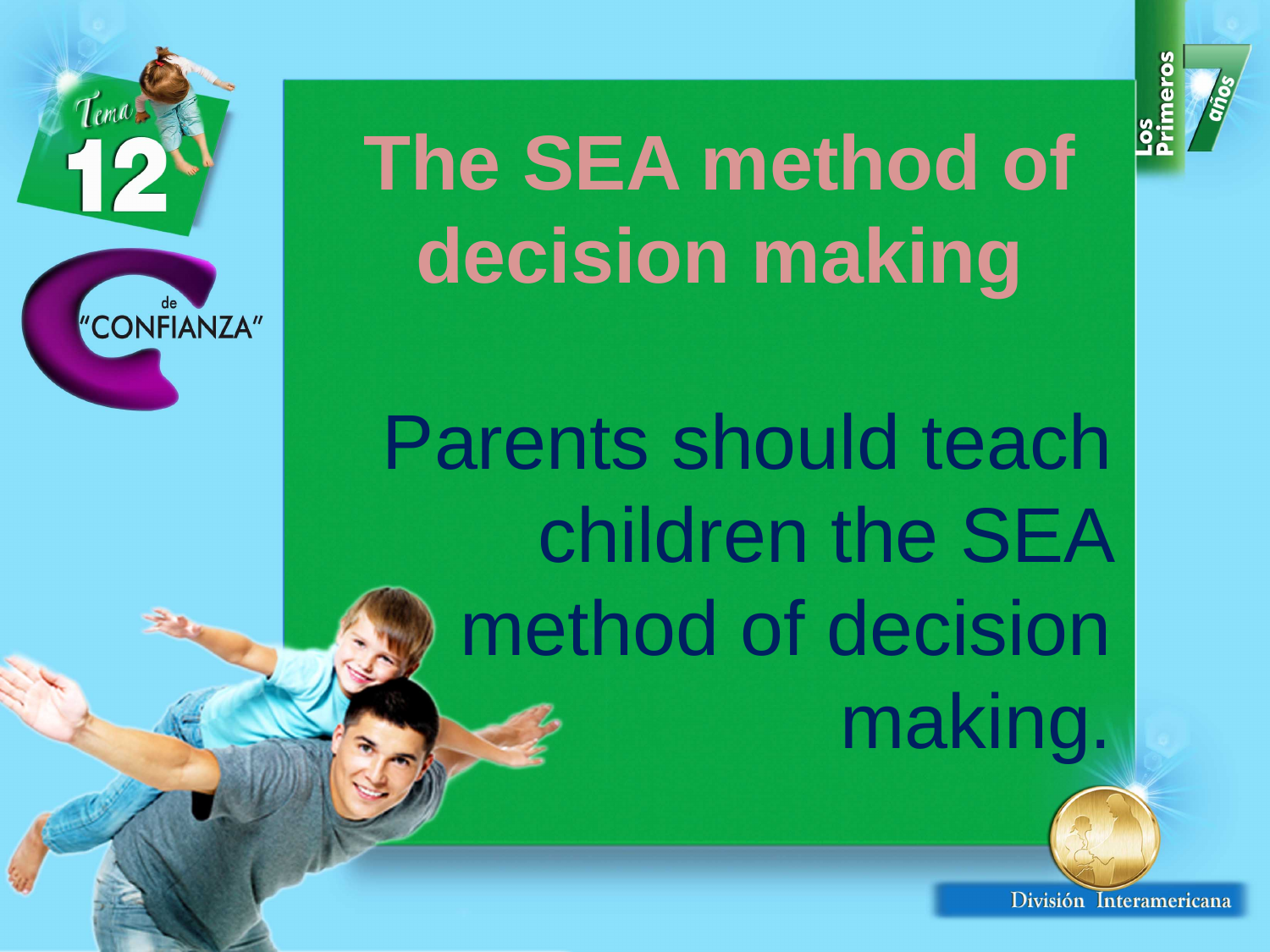

The SEA method of decision making

Parents should teach children the SEA method of decision making.